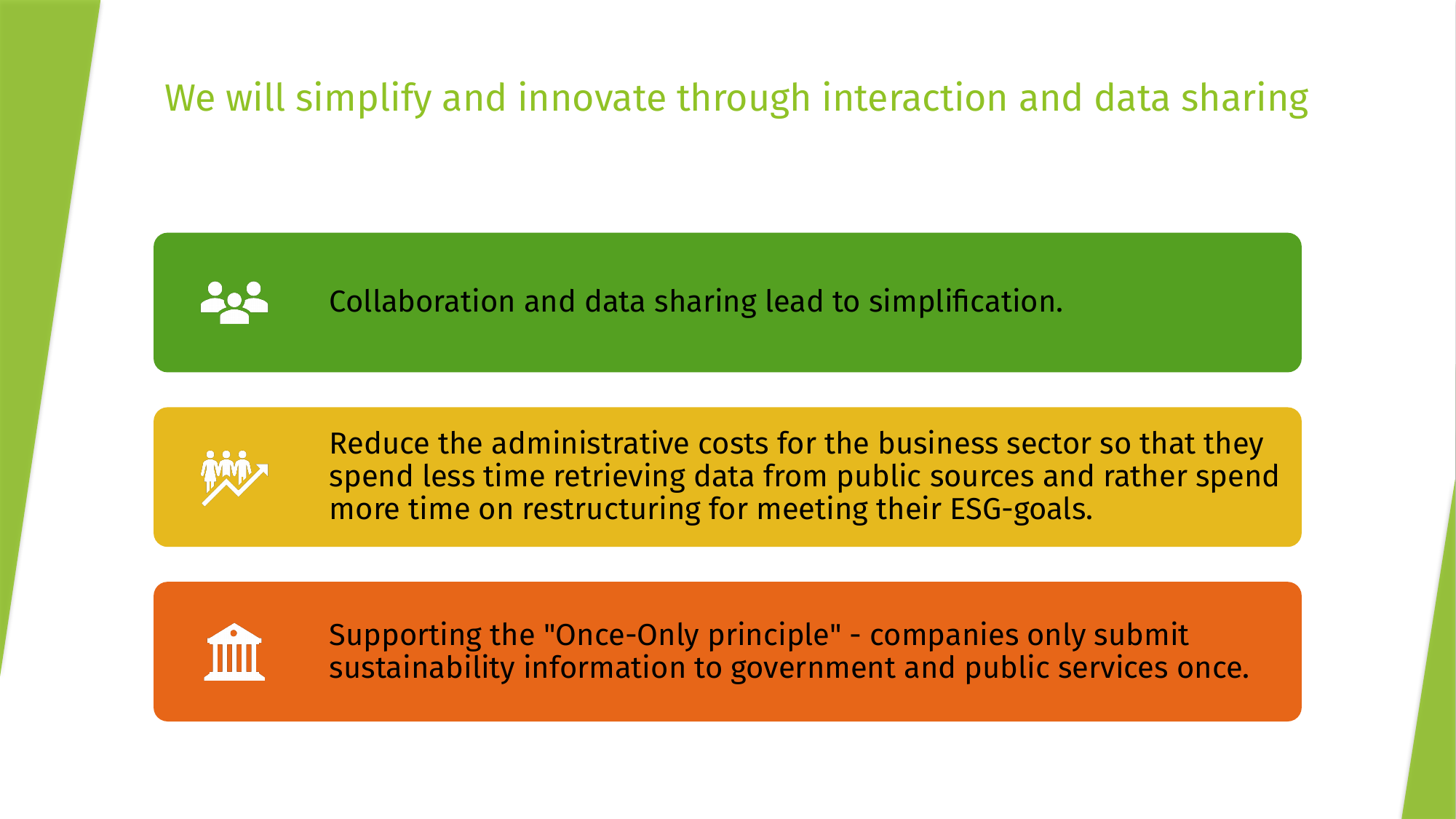

# We will simplify and innovate through interaction and data sharing
Collaboration and data sharing lead to simplification.
Reduce the administrative costs for the business sector so that they spend less time retrieving data from public sources and rather spend more time on restructuring for meeting their ESG-goals.
Supporting the "Once-Only principle" - companies only submit sustainability information to government and public services once.